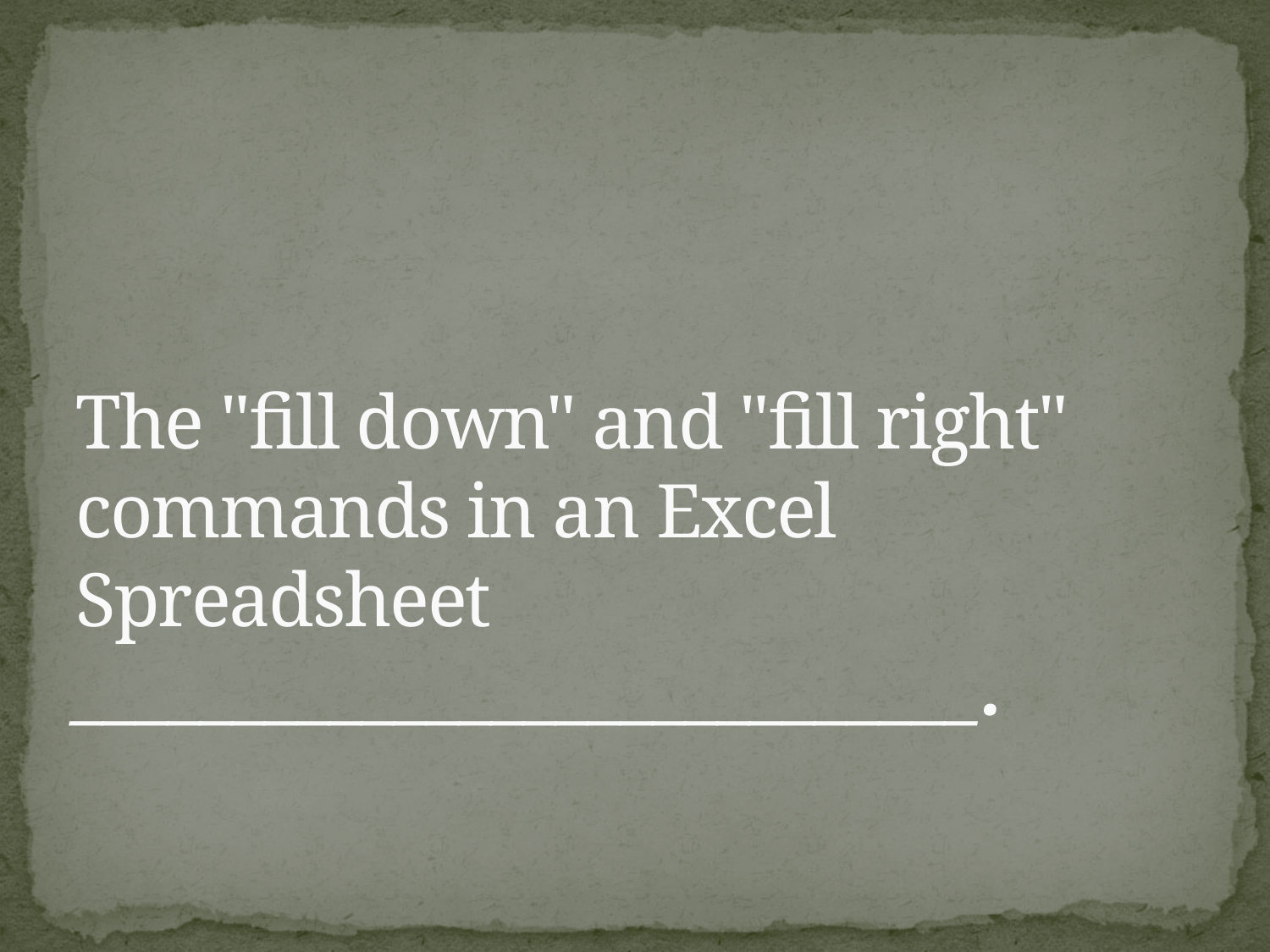

# The "fill down" and "fill right" commands in an Excel Spreadsheet ____________________________.